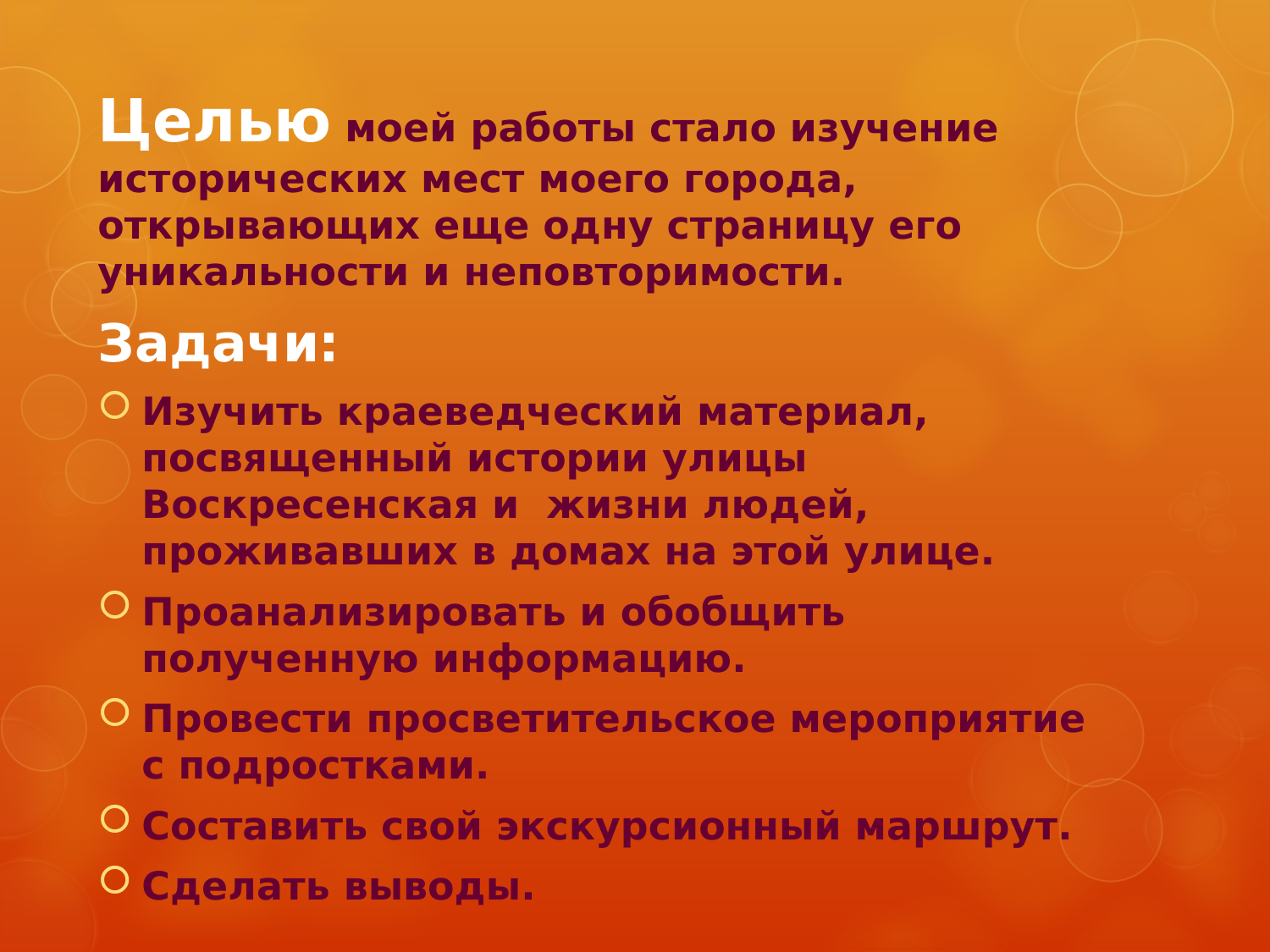

Целью моей работы стало изучение исторических мест моего города, открывающих еще одну страницу его уникальности и неповторимости.
Задачи:
Изучить краеведческий материал, посвященный истории улицы Воскресенская и  жизни людей, проживавших в домах на этой улице.
Проанализировать и обобщить полученную информацию.
Провести просветительское мероприятие с подростками.
Составить свой экскурсионный маршрут.
Сделать выводы.

#